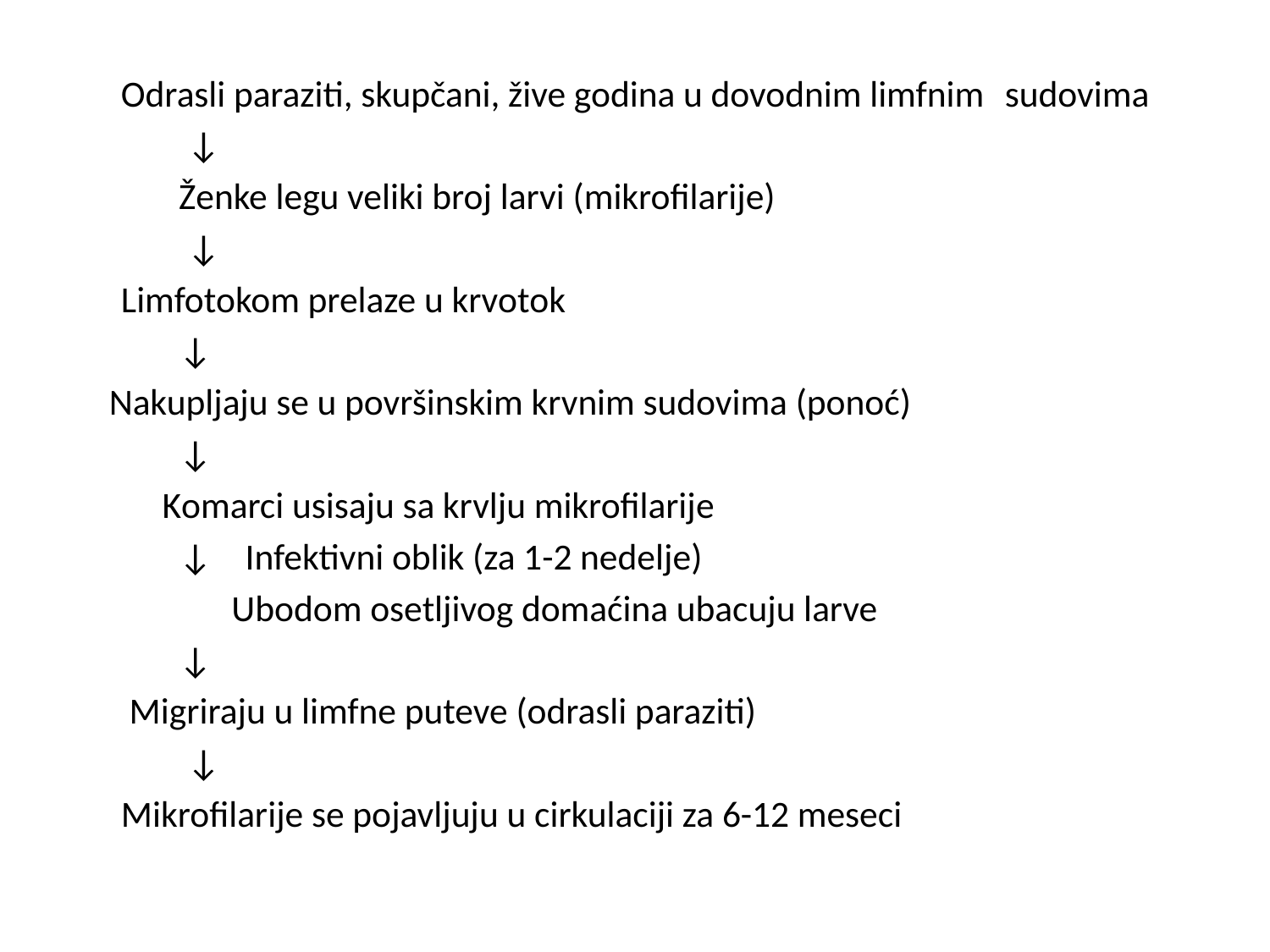

Odrasli paraziti, skupčani, žive godina u dovodnim limfnim 				sudovima
				        ↓
		       Ženke legu veliki broj larvi (mikrofilarije)
				        ↓
			Limfotokom prelaze u krvotok
				       ↓
    Nakupljaju se u površinskim krvnim sudovima (ponoć)
				       ↓
		     Komarci usisaju sa krvlju mikrofilarije
				       ↓    Infektivni oblik (za 1-2 nedelje)
         	Ubodom osetljivog domaćina ubacuju larve
				       ↓
		 Migriraju u limfne puteve (odrasli paraziti)
				        ↓
	Mikrofilarije se pojavljuju u cirkulaciji za 6-12 meseci